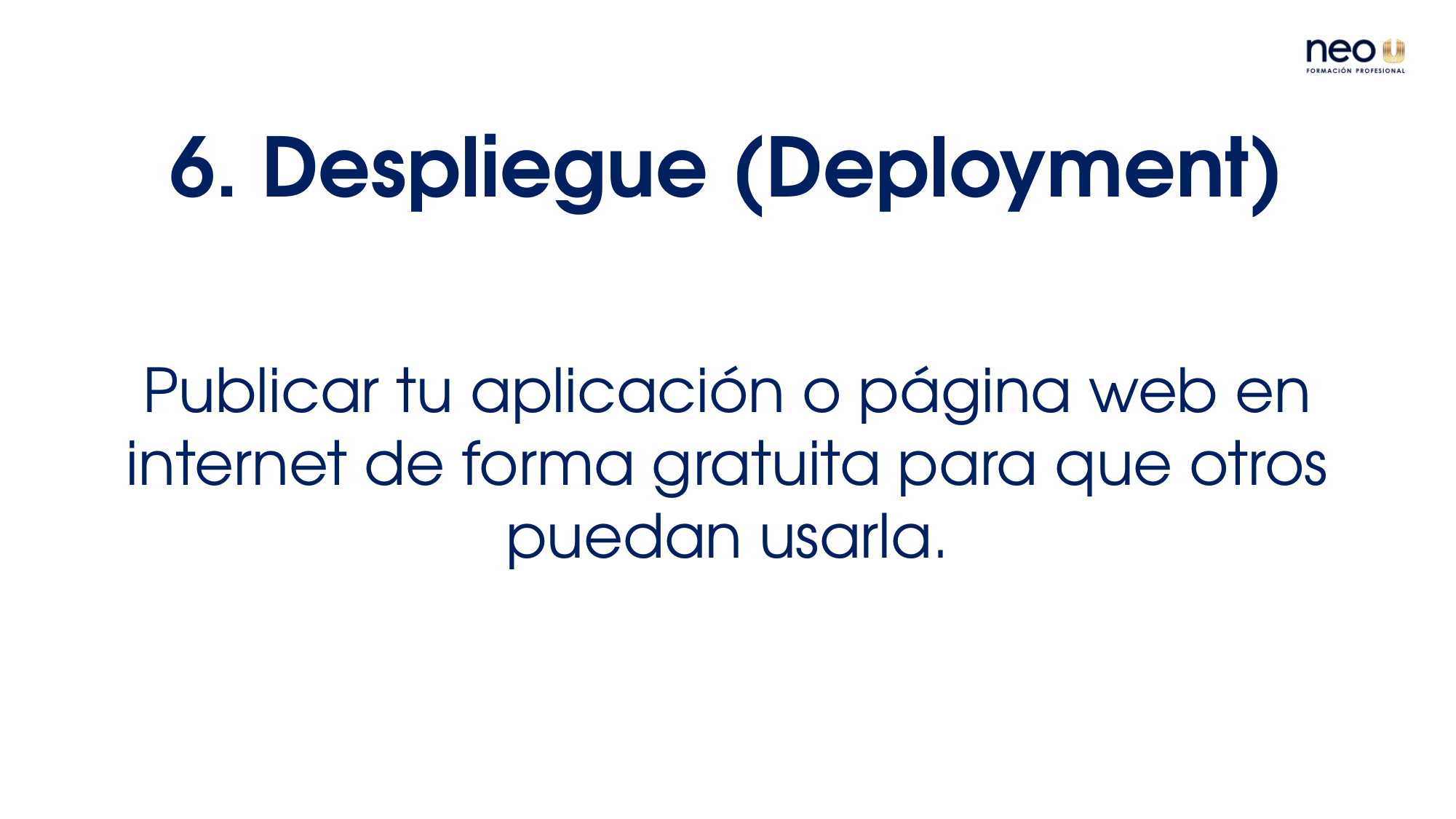

6. Despliegue (Deployment)
Publicar tu aplicación o página web en internet de forma gratuita para que otros puedan usarla.